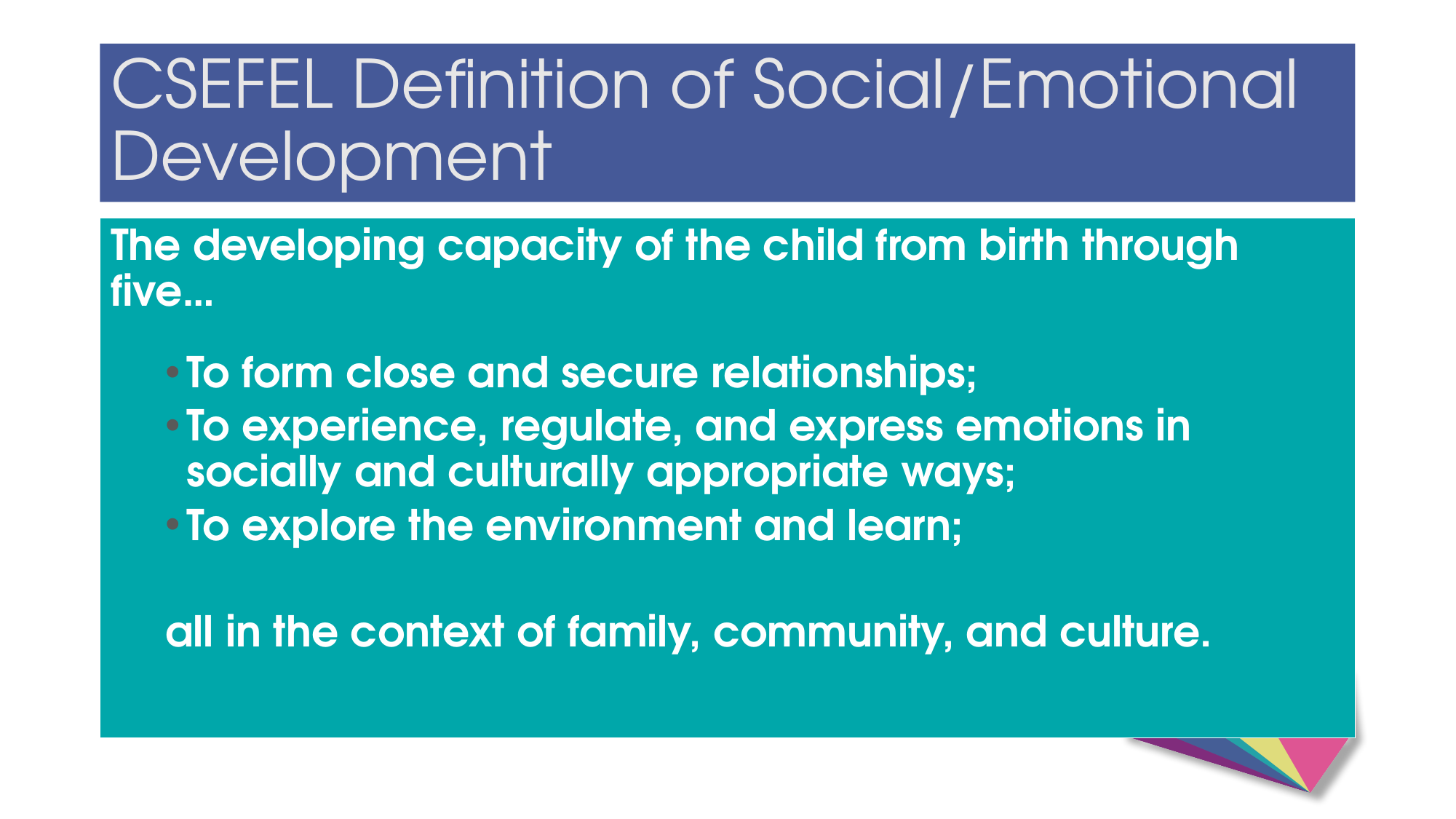

# CSEFEL Definition of Social/Emotional Development
The developing capacity of the child from birth through five…

To form close and secure relationships;
To experience, regulate, and express emotions in socially and culturally appropriate ways;
To explore the environment and learn;

all in the context of family, community, and culture.